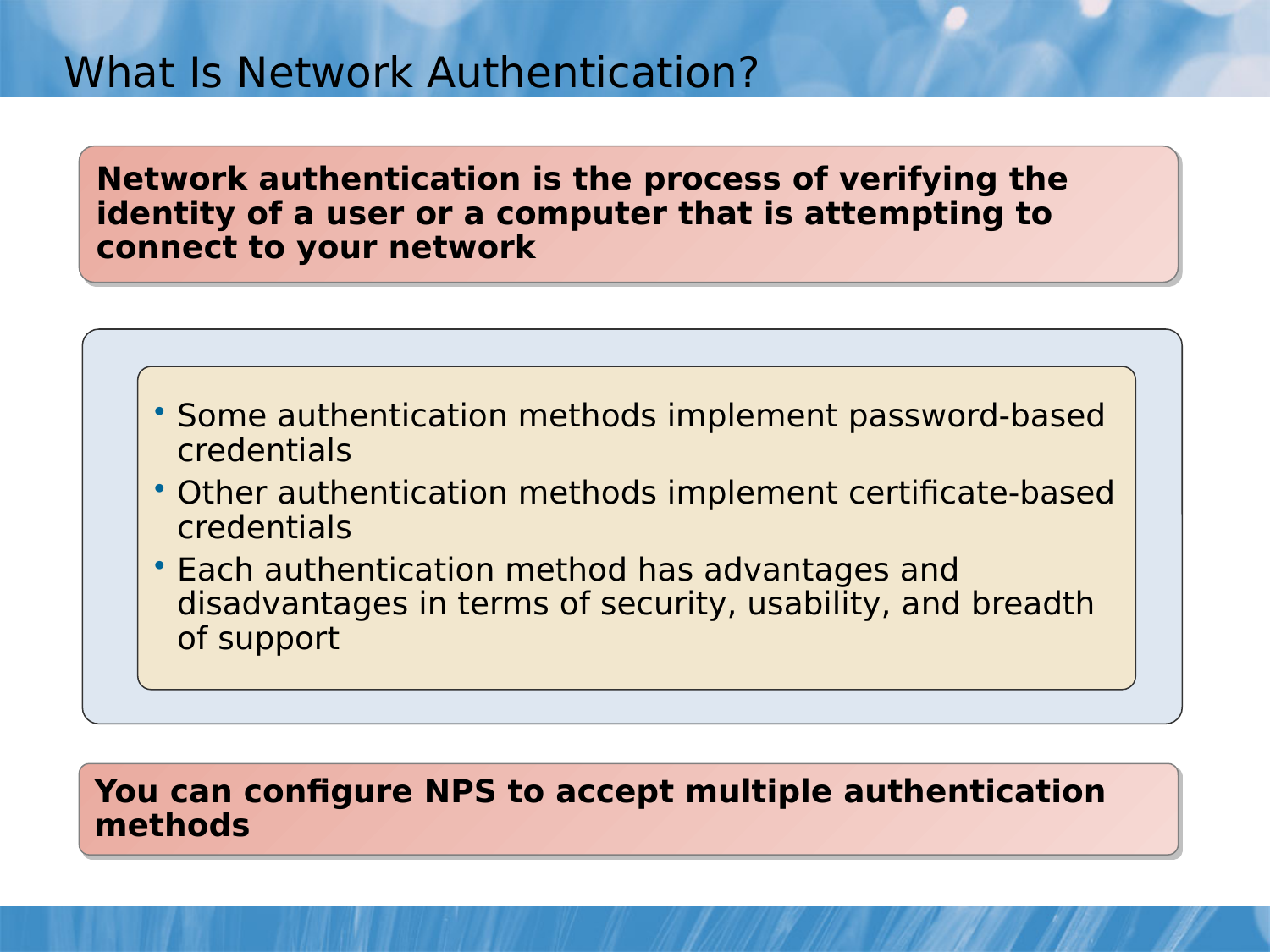

# What Is Network Authentication?
Network authentication is the process of verifying the identity of a user or a computer that is attempting to connect to your network

Some authentication methods implement password-based credentials
Other authentication methods implement certificate-based credentials
Each authentication method has advantages and disadvantages in terms of security, usability, and breadth of support
You can configure NPS to accept multiple authentication methods